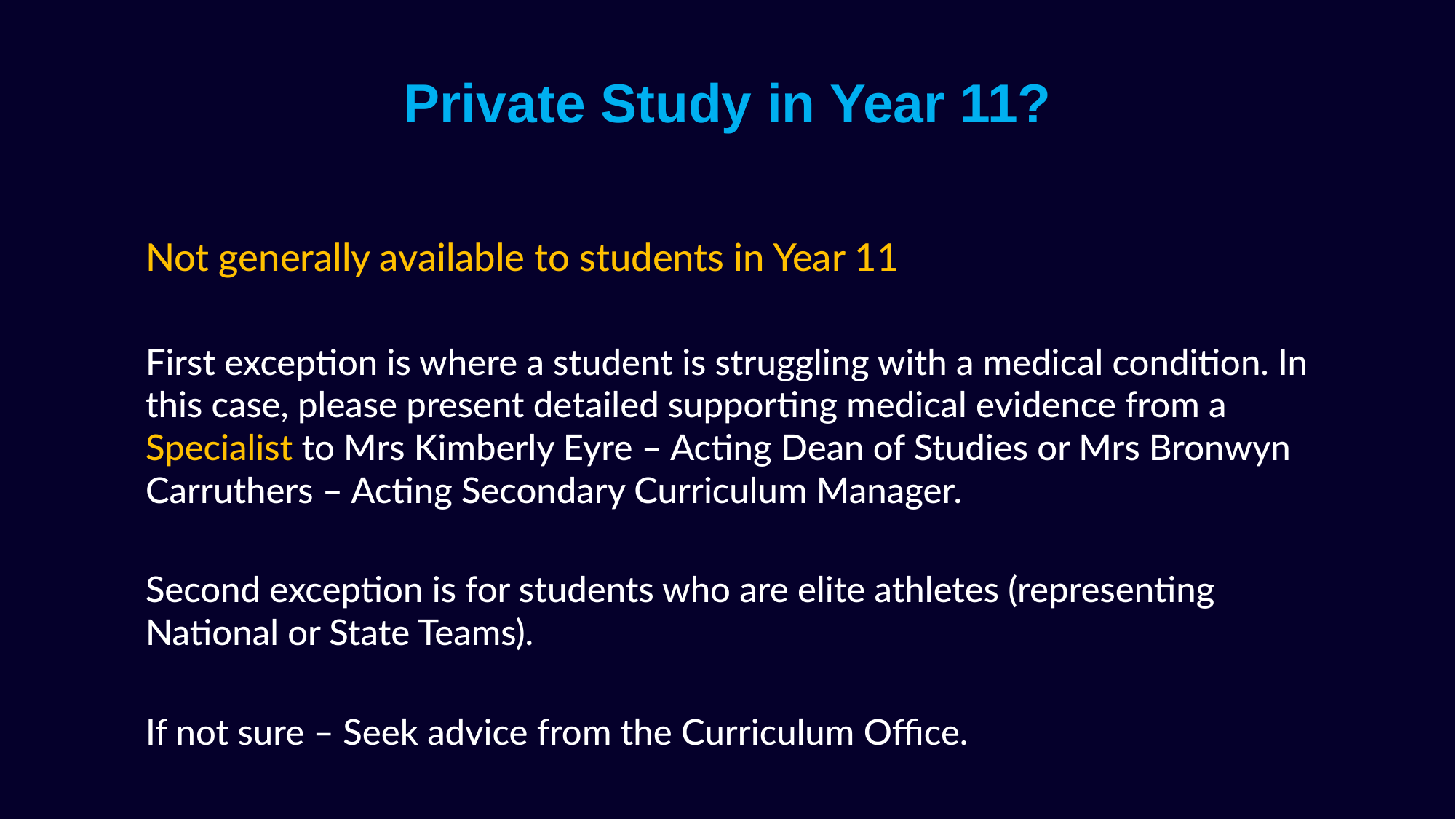

# Private Study in Year 11?

Not generally available to students in Year 11

First exception is where a student is struggling with a medical condition. In this case, please present detailed supporting medical evidence from a Specialist to Mrs Kimberly Eyre – Acting Dean of Studies or Mrs Bronwyn Carruthers – Acting Secondary Curriculum Manager.

Second exception is for students who are elite athletes (representing National or State Teams).

If not sure – Seek advice from the Curriculum Office.